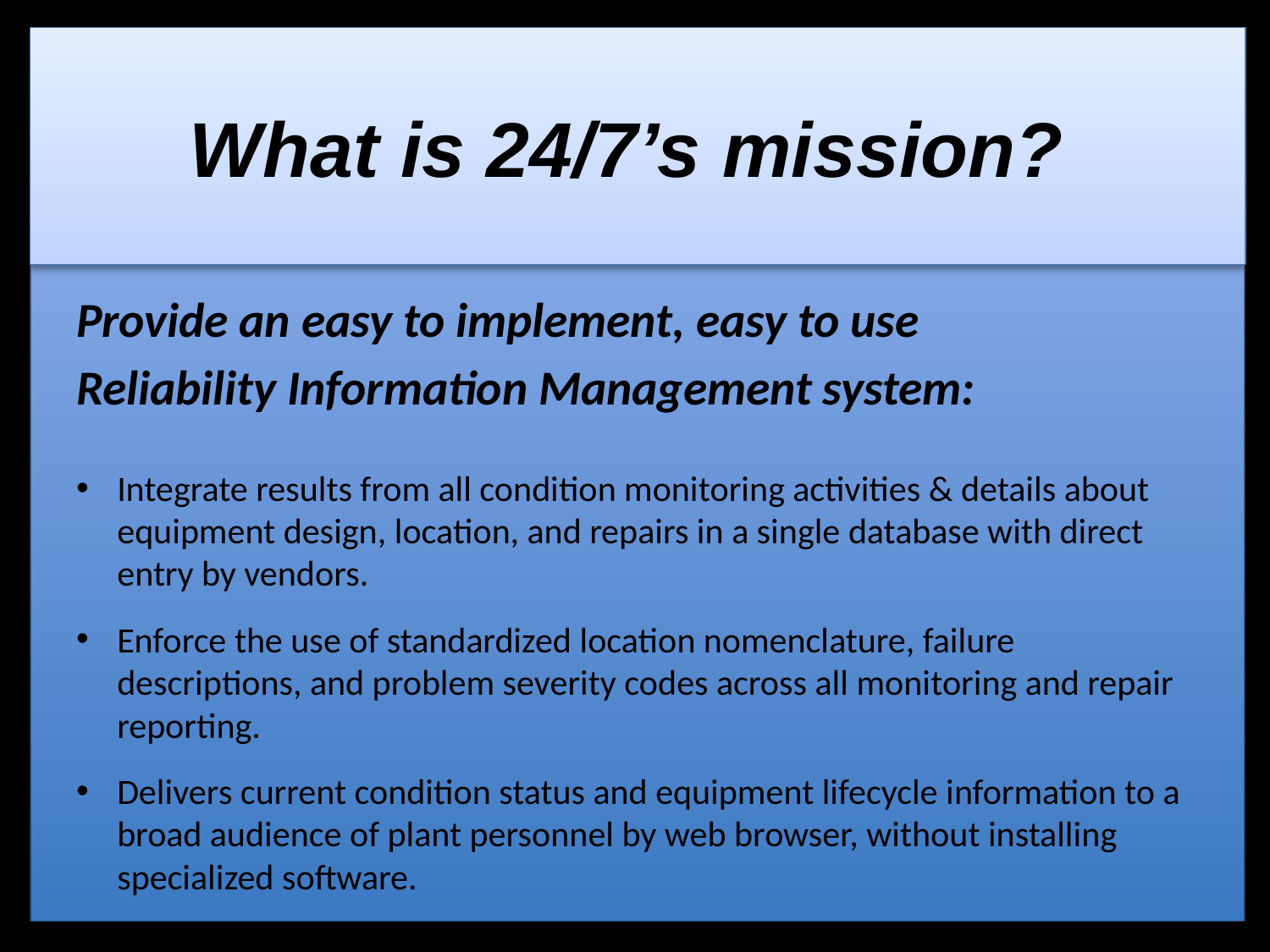

# What is 24/7’s mission?
Provide an easy to implement, easy to use
Reliability Information Management system:

Integrate results from all condition monitoring activities & details about equipment design, location, and repairs in a single database with direct entry by vendors.

Enforce the use of standardized location nomenclature, failure descriptions, and problem severity codes across all monitoring and repair reporting.

Delivers current condition status and equipment lifecycle information to a broad audience of plant personnel by web browser, without installing specialized software.